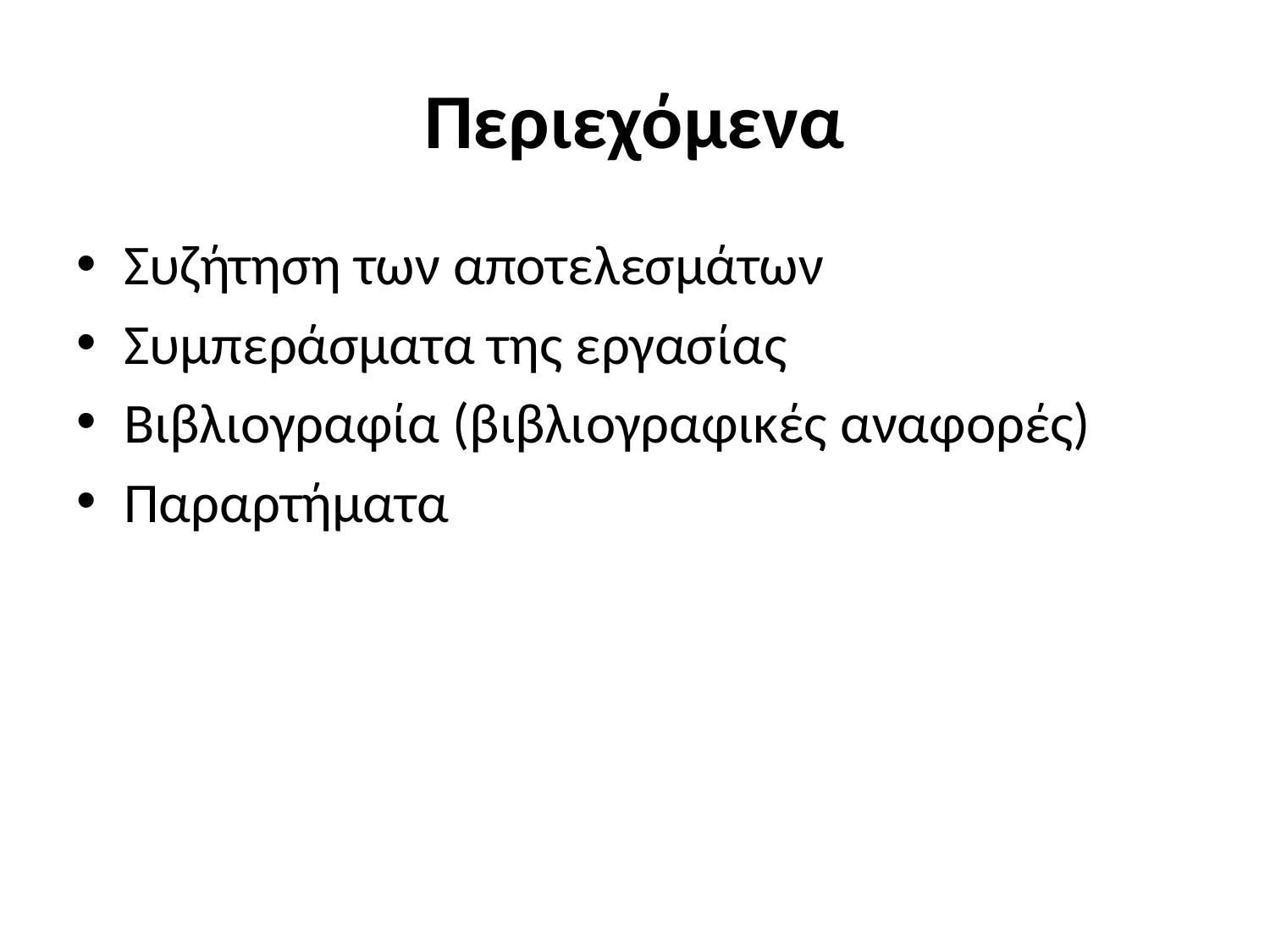

# Περιεχόμενα
Συζήτηση των αποτελεσμάτων
Συμπεράσματα της εργασίας
Βιβλιογραφία (βιβλιογραφικές αναφορές)
Παραρτήματα